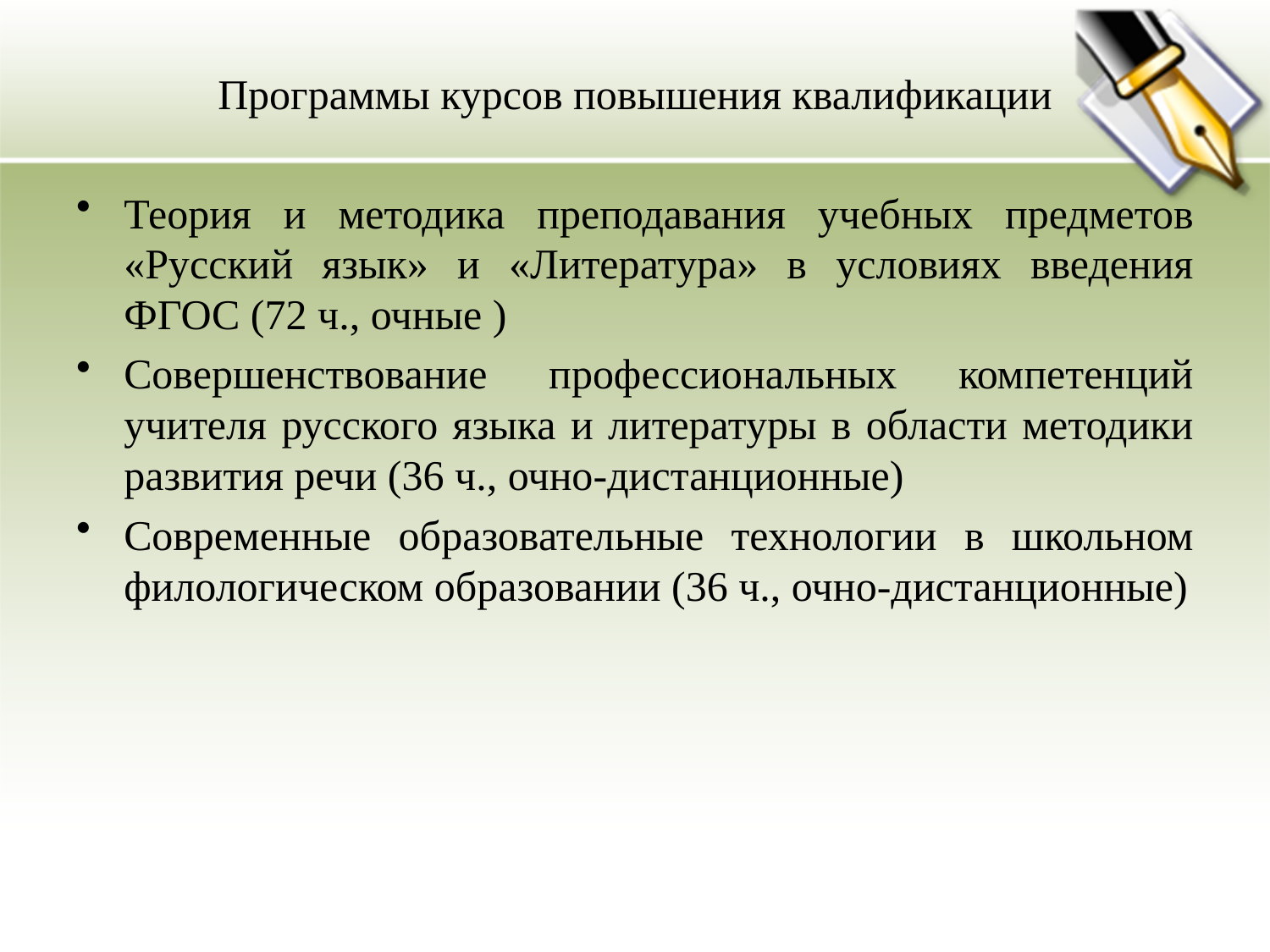

# Программы курсов повышения квалификации
Теория и методика преподавания учебных предметов «Русский язык» и «Литература» в условиях введения ФГОС (72 ч., очные )
Совершенствование профессиональных компетенций учителя русского языка и литературы в области методики развития речи (36 ч., очно-дистанционные)
Современные образовательные технологии в школьном филологическом образовании (36 ч., очно-дистанционные)